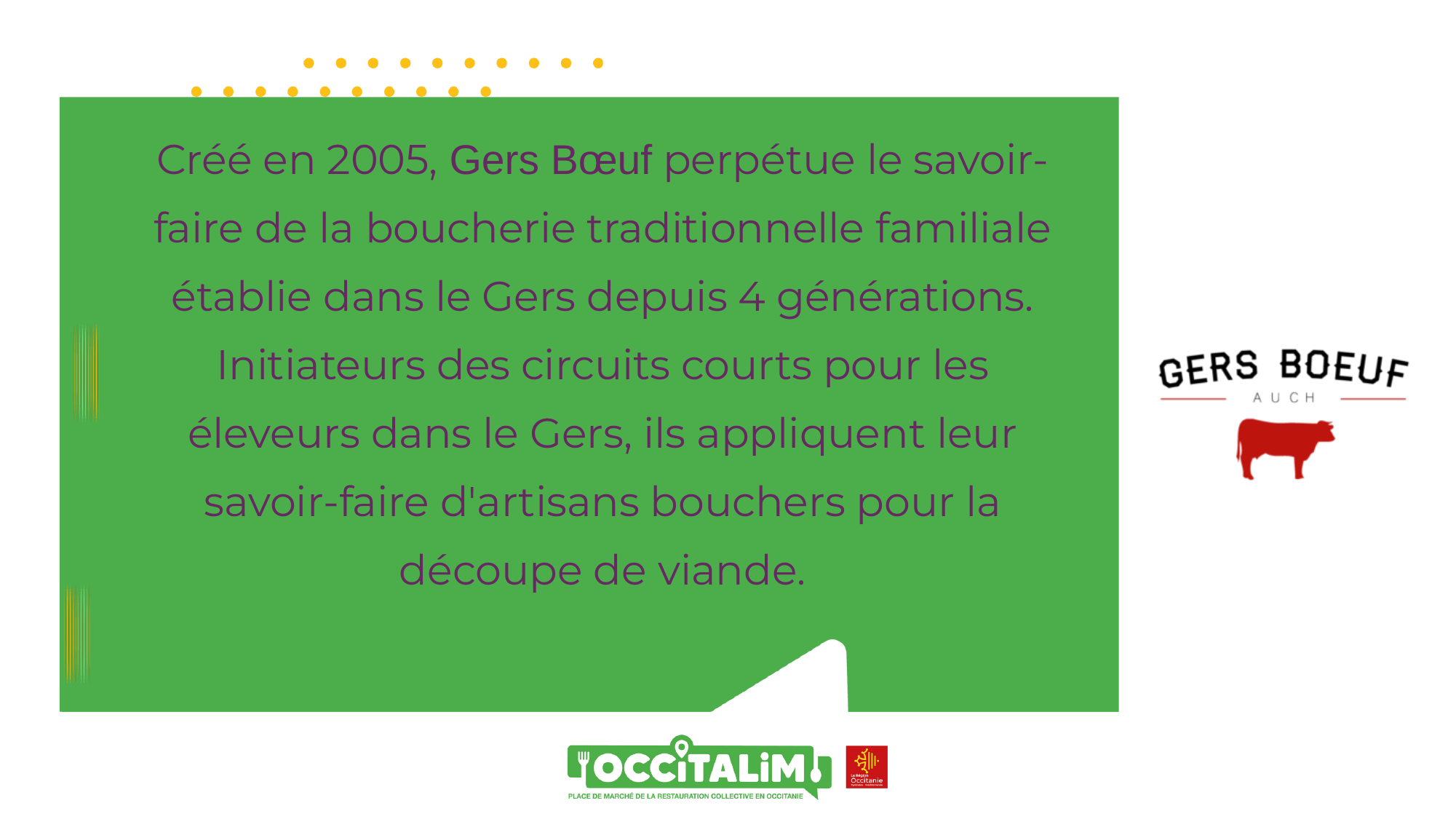

Créé en 2005, Gers Bœuf perpétue le savoir-faire de la boucherie traditionnelle familiale établie dans le Gers depuis 4 générations.
Initiateurs des circuits courts pour les éleveurs dans le Gers, ils appliquent leur savoir-faire d'artisans bouchers pour la découpe de viande.